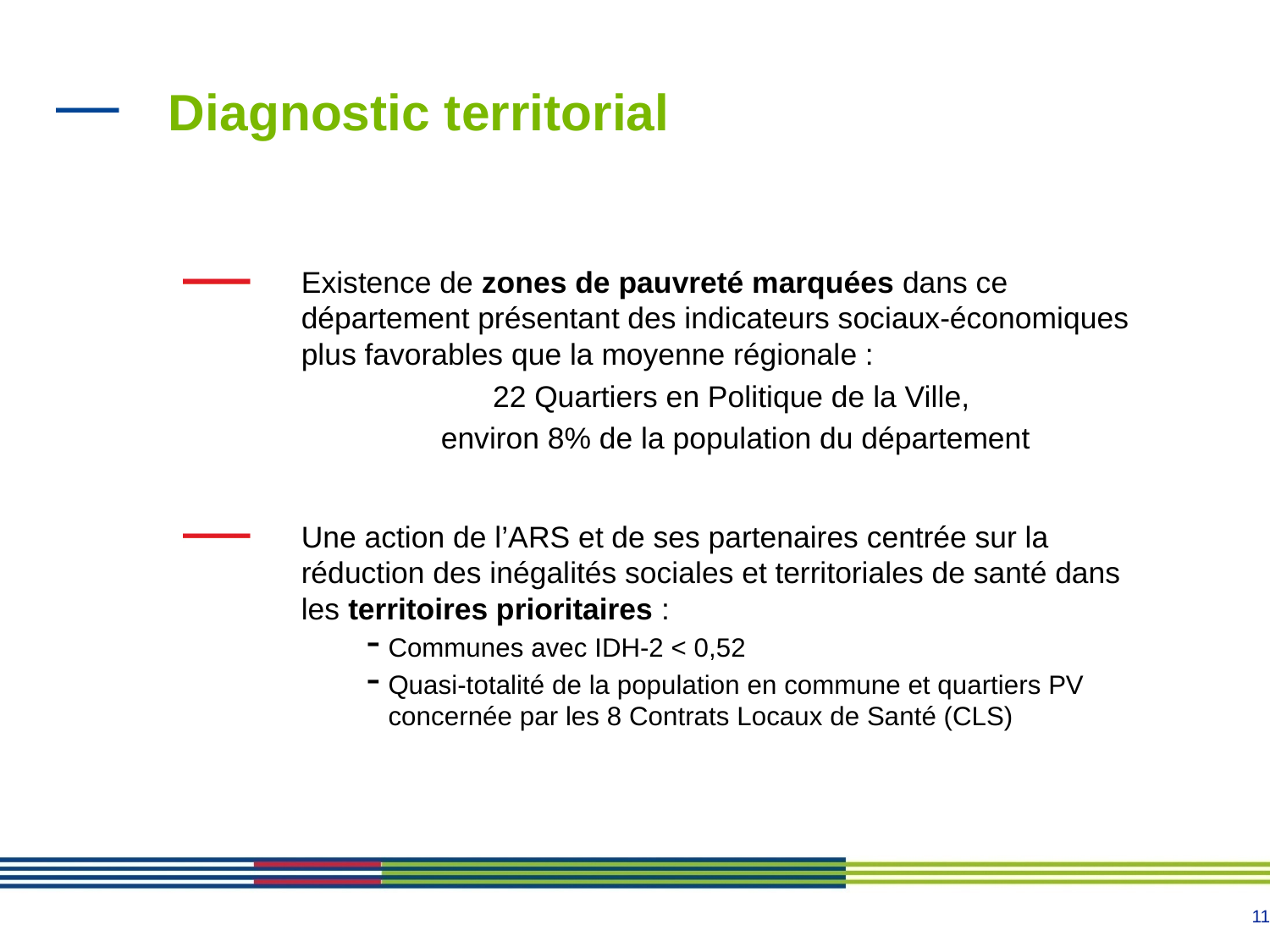

# Diagnostic territorial

Existence de zones de pauvreté marquées dans ce département présentant des indicateurs sociaux-économiques plus favorables que la moyenne régionale :
	22 Quartiers en Politique de la Ville,
	environ 8% de la population du département

Une action de l’ARS et de ses partenaires centrée sur la réduction des inégalités sociales et territoriales de santé dans les territoires prioritaires :
Communes avec IDH-2 < 0,52
Quasi-totalité de la population en commune et quartiers PV concernée par les 8 Contrats Locaux de Santé (CLS)